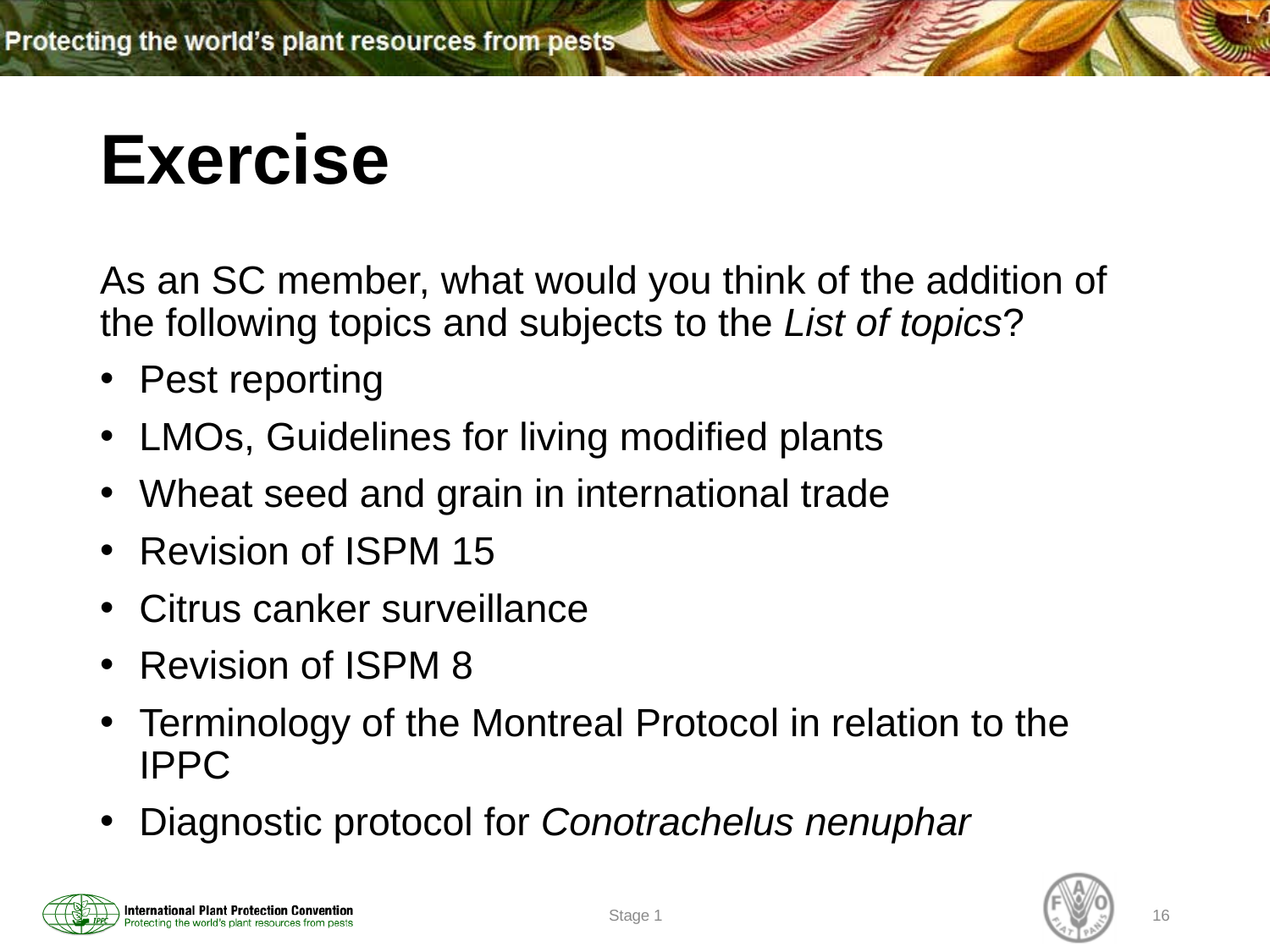

# Exercise
As an SC member, what would you think of the addition of the following topics and subjects to the List of topics?
Pest reporting
LMOs, Guidelines for living modified plants
Wheat seed and grain in international trade
Revision of ISPM 15
Citrus canker surveillance
Revision of ISPM 8
Terminology of the Montreal Protocol in relation to the IPPC
Diagnostic protocol for Conotrachelus nenuphar
Stage 1
16